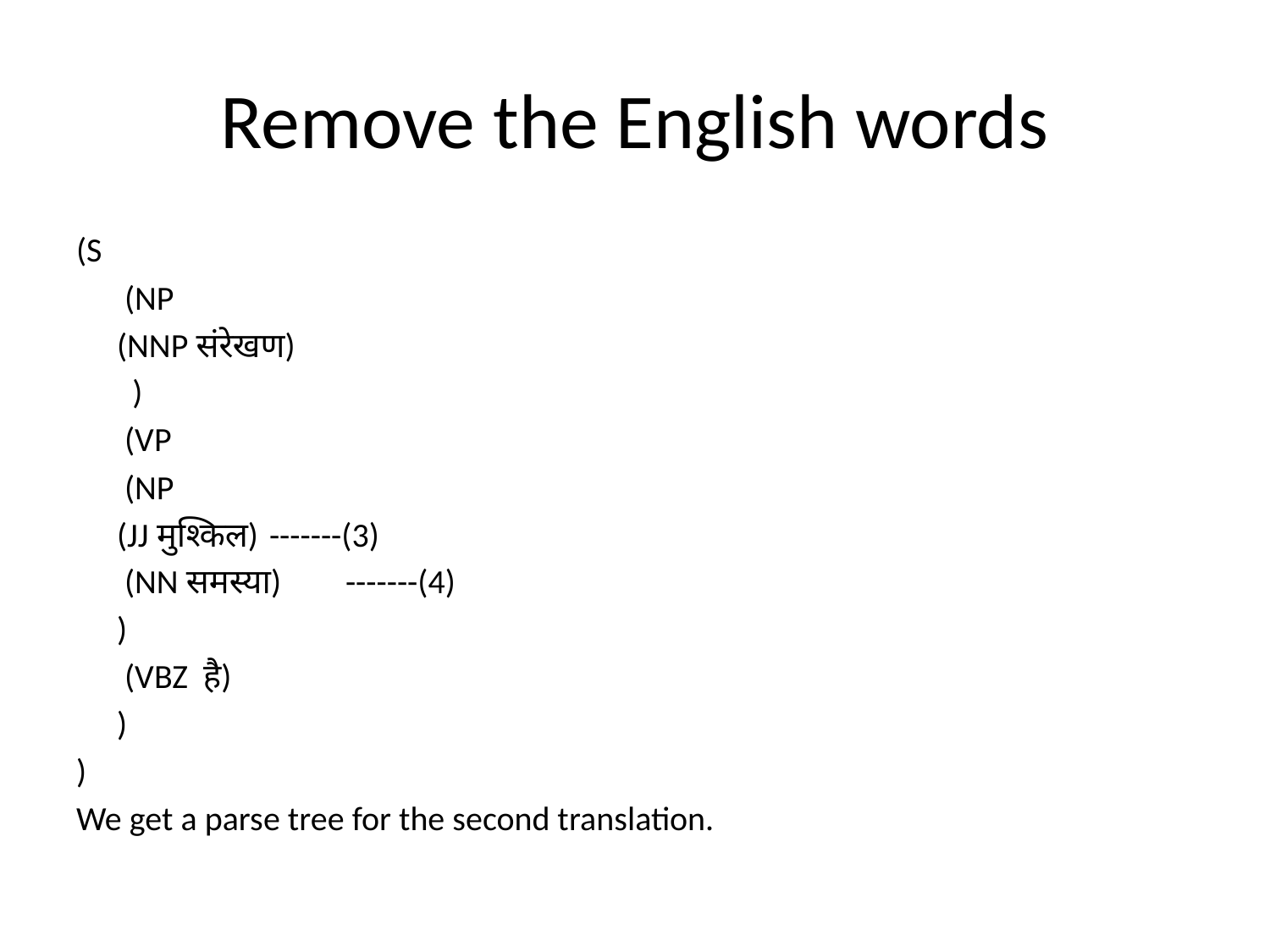

# Remove the English words
(S
	 (NP
		(NNP संरेखण)
	  )
 	 (VP
		 (NP
			(JJ मुश्किल)			-------(3)
			 (NN समस्या)			-------(4)
		)
		 (VBZ  है)
	)
)
We get a parse tree for the second translation.